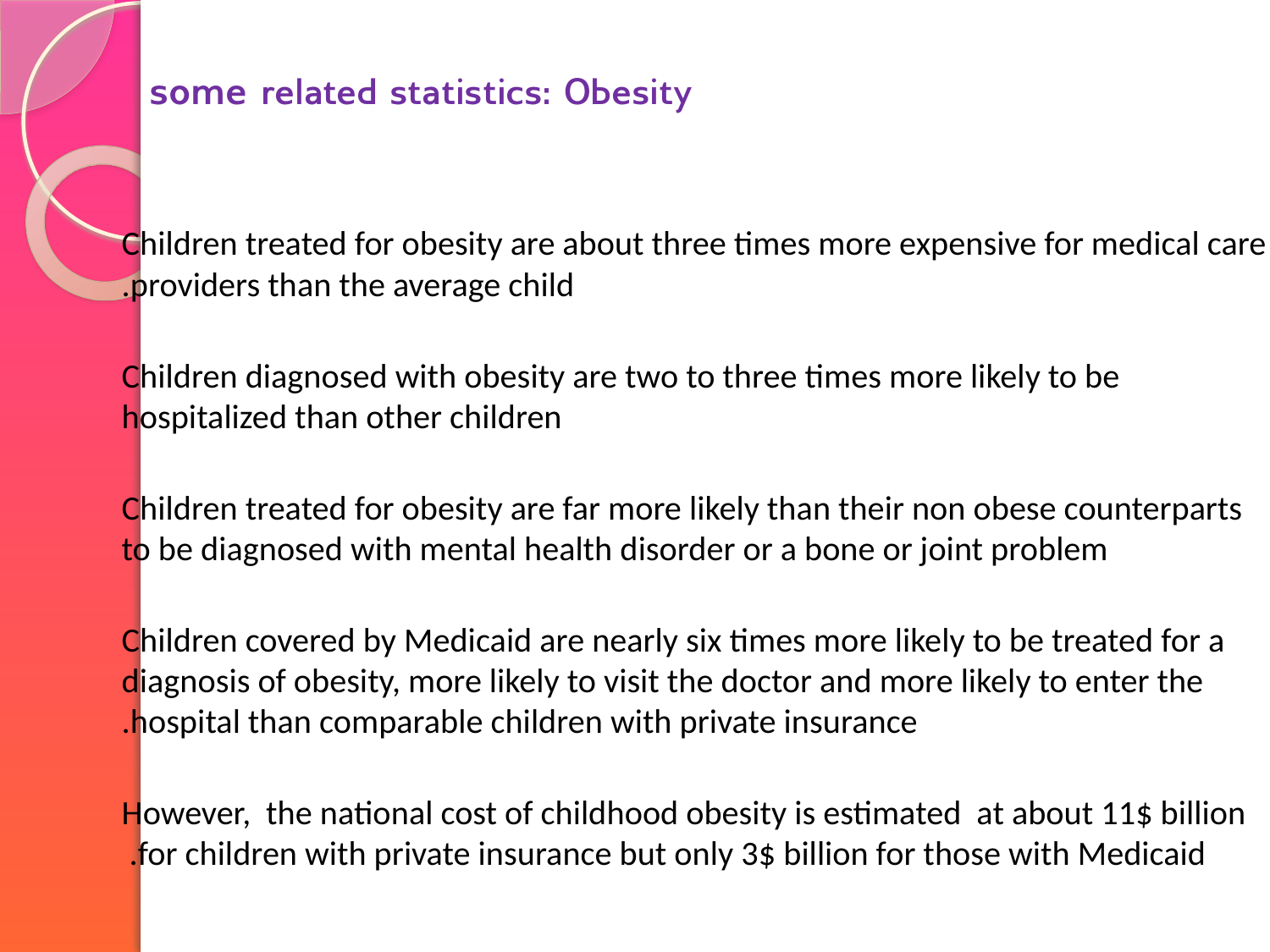

# some related statistics: Obesity

Children treated for obesity are about three times more expensive for medical care providers than the average child.

Children diagnosed with obesity are two to three times more likely to be hospitalized than other children

Children treated for obesity are far more likely than their non obese counterparts to be diagnosed with mental health disorder or a bone or joint problem

Children covered by Medicaid are nearly six times more likely to be treated for a diagnosis of obesity, more likely to visit the doctor and more likely to enter the hospital than comparable children with private insurance.

However,  the national cost of childhood obesity is estimated  at about 11$ billion for children with private insurance but only 3$ billion for those with Medicaid.